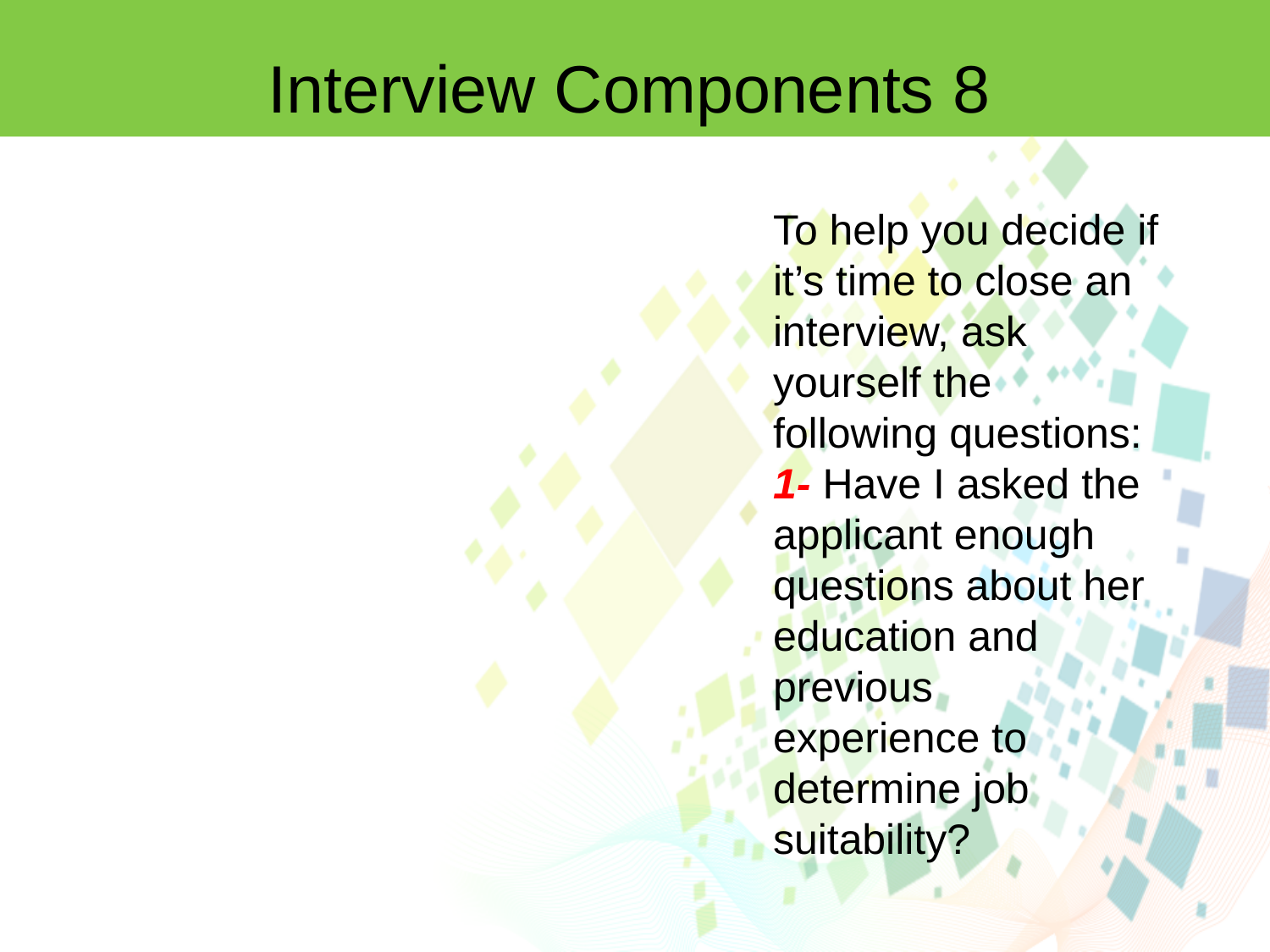

Interview Components 8
To help you decide if it’s time to close an interview, ask yourself the following questions:
1- Have I asked the applicant enough questions about her education and previous
experience to determine job suitability?